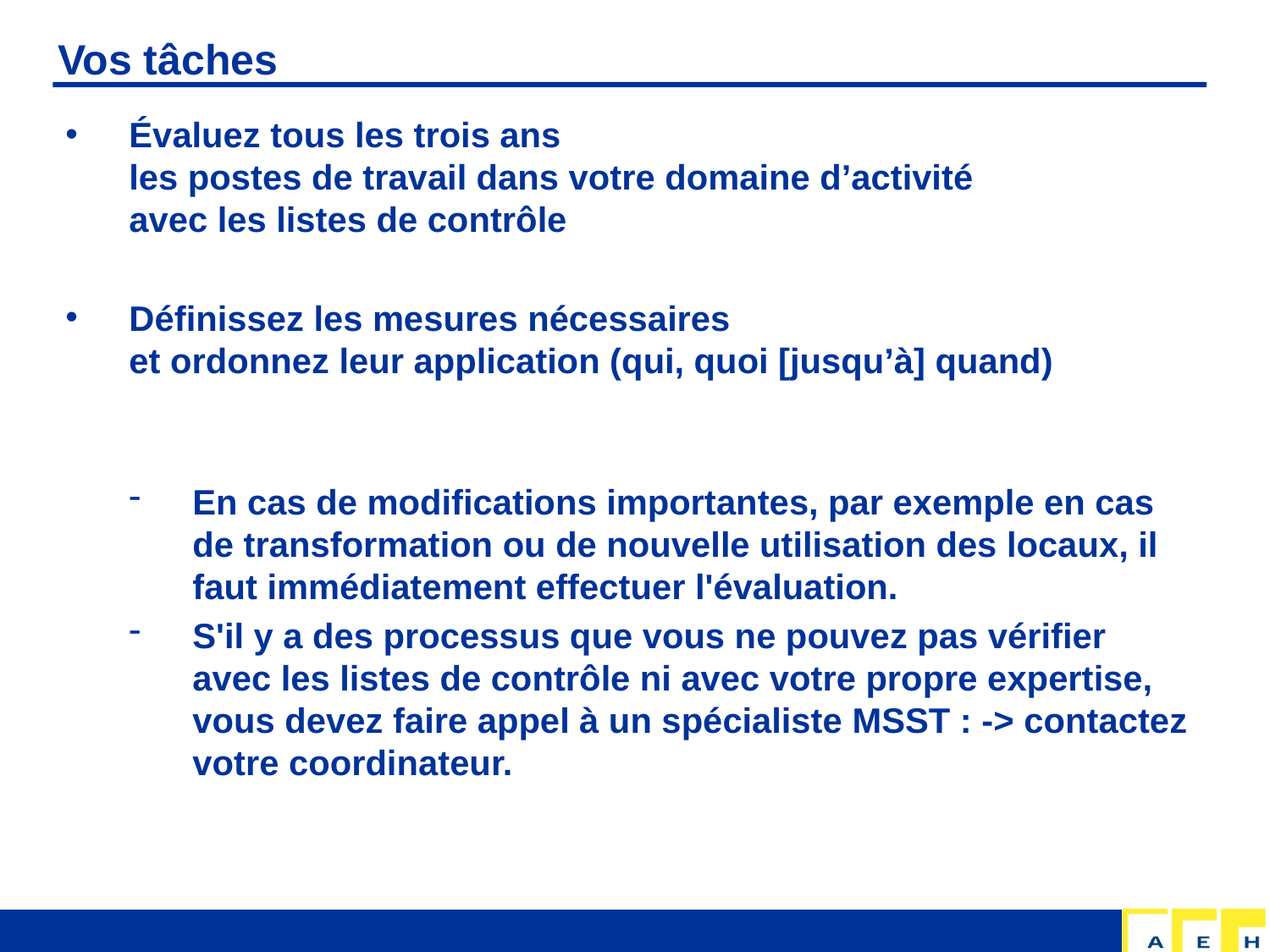

# Vos tâches
Évaluez tous les trois ans
les postes de travail dans votre domaine d’activité
avec les listes de contrôle

Définissez les mesures nécessaires
et ordonnez leur application (qui, quoi [jusqu’à] quand)

En cas de modifications importantes, par exemple en cas de transformation ou de nouvelle utilisation des locaux, il faut immédiatement effectuer l'évaluation.
S'il y a des processus que vous ne pouvez pas vérifier avec les listes de contrôle ni avec votre propre expertise, vous devez faire appel à un spécialiste MSST : -> contactez votre coordinateur.